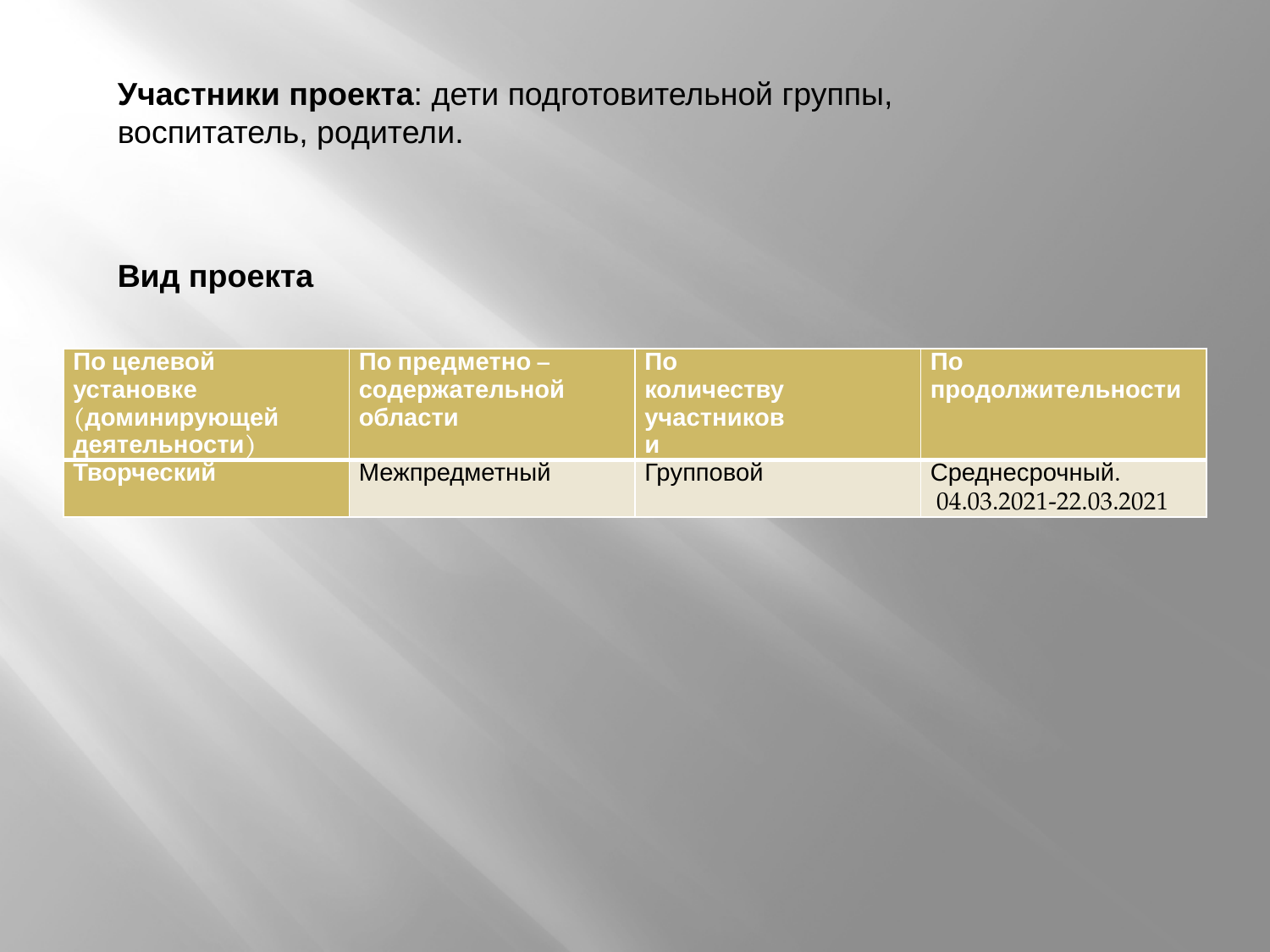

Участники проекта: дети подготовительной группы, воспитатель, родители.

Вид проекта
| По целевой установке (доминирующей деятельности) | По предметно – содержательной области | По количеству участников и | По продолжительности |
| --- | --- | --- | --- |
| Творческий | Межпредметный | Групповой | Среднесрочный. 04.03.2021-22.03.2021 |